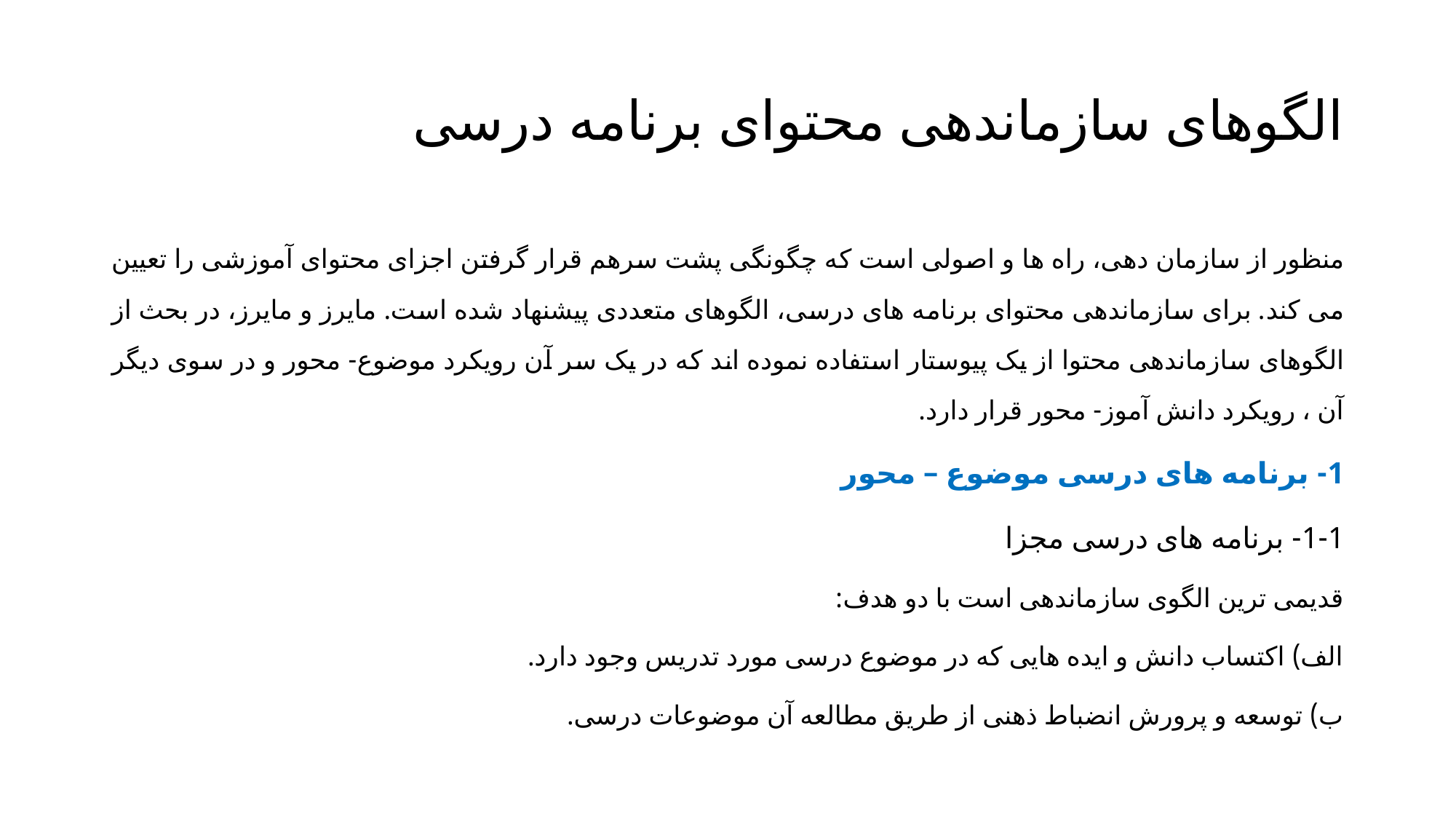

# الگوهای سازماندهی محتوای برنامه درسی
منظور از سازمان دهی، راه ها و اصولی است که چگونگی پشت سرهم قرار گرفتن اجزای محتوای آموزشی را تعیین می کند. برای سازماندهی محتوای برنامه های درسی، الگوهای متعددی پیشنهاد شده است. مایرز و مایرز، در بحث از الگوهای سازماندهی محتوا از یک پیوستار استفاده نموده اند که در یک سر آن رویکرد موضوع- محور و در سوی دیگر آن ، رویکرد دانش آموز- محور قرار دارد.
1- برنامه های درسی موضوع – محور
1-1- برنامه های درسی مجزا
قدیمی ترین الگوی سازماندهی است با دو هدف:
الف) اکتساب دانش و ایده هایی که در موضوع درسی مورد تدریس وجود دارد.
ب) توسعه و پرورش انضباط ذهنی از طریق مطالعه آن موضوعات درسی.